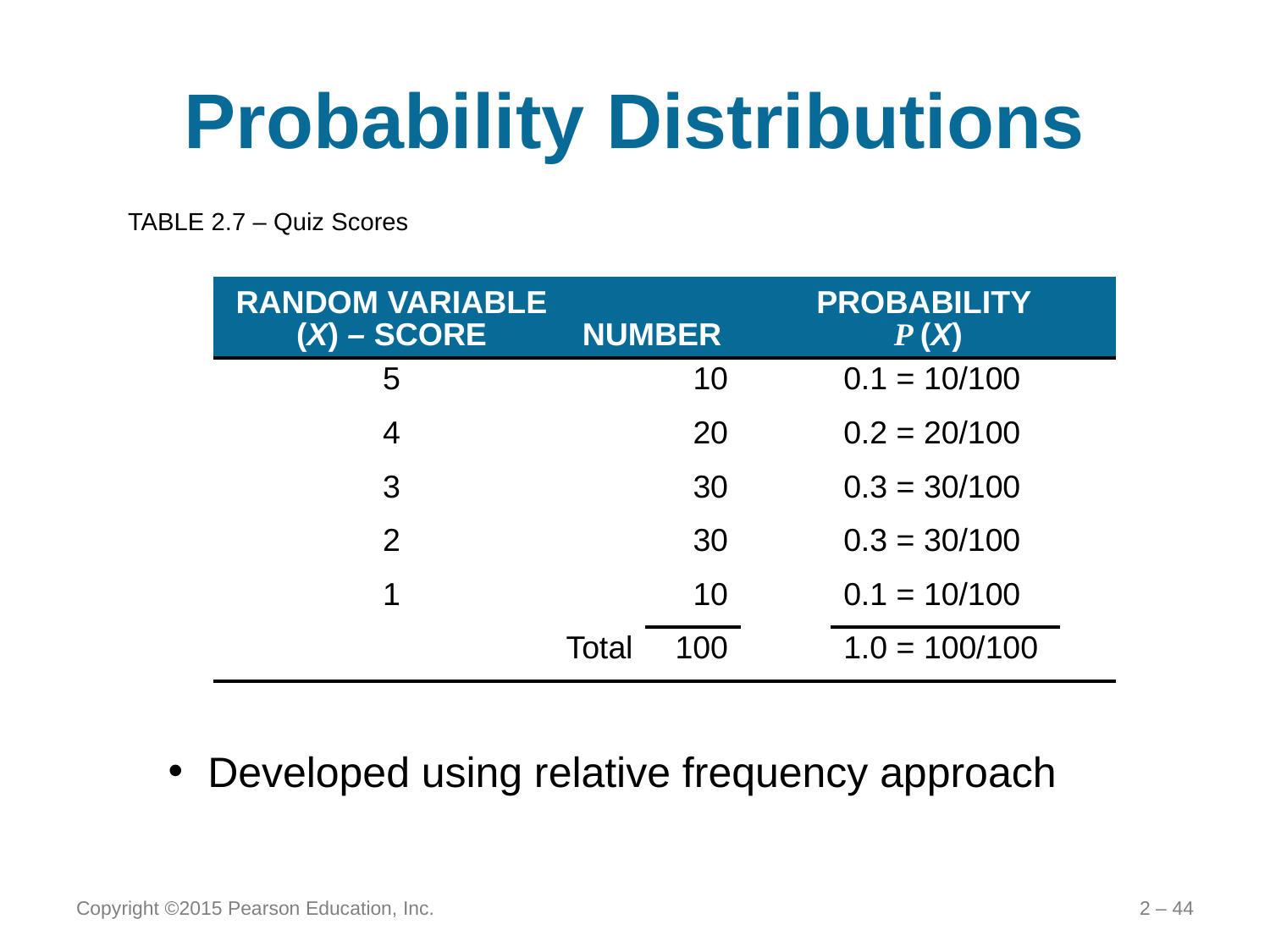

# Probability Distributions
TABLE 2.7 – Quiz Scores
| RANDOM VARIABLE (X) – SCORE | NUMBER |  | PROBABILITY P (X) |  |  |
| --- | --- | --- | --- | --- | --- |
| 5 |  | 10 |  | 0.1 = 10/100 |  |
| 4 |  | 20 |  | 0.2 = 20/100 |  |
| 3 |  | 30 |  | 0.3 = 30/100 |  |
| 2 |  | 30 |  | 0.3 = 30/100 |  |
| 1 |  | 10 |  | 0.1 = 10/100 |  |
| Total |  | 100 |  | 1.0 = 100/100 |  |
Developed using relative frequency approach
Copyright ©2015 Pearson Education, Inc.
2 – 44